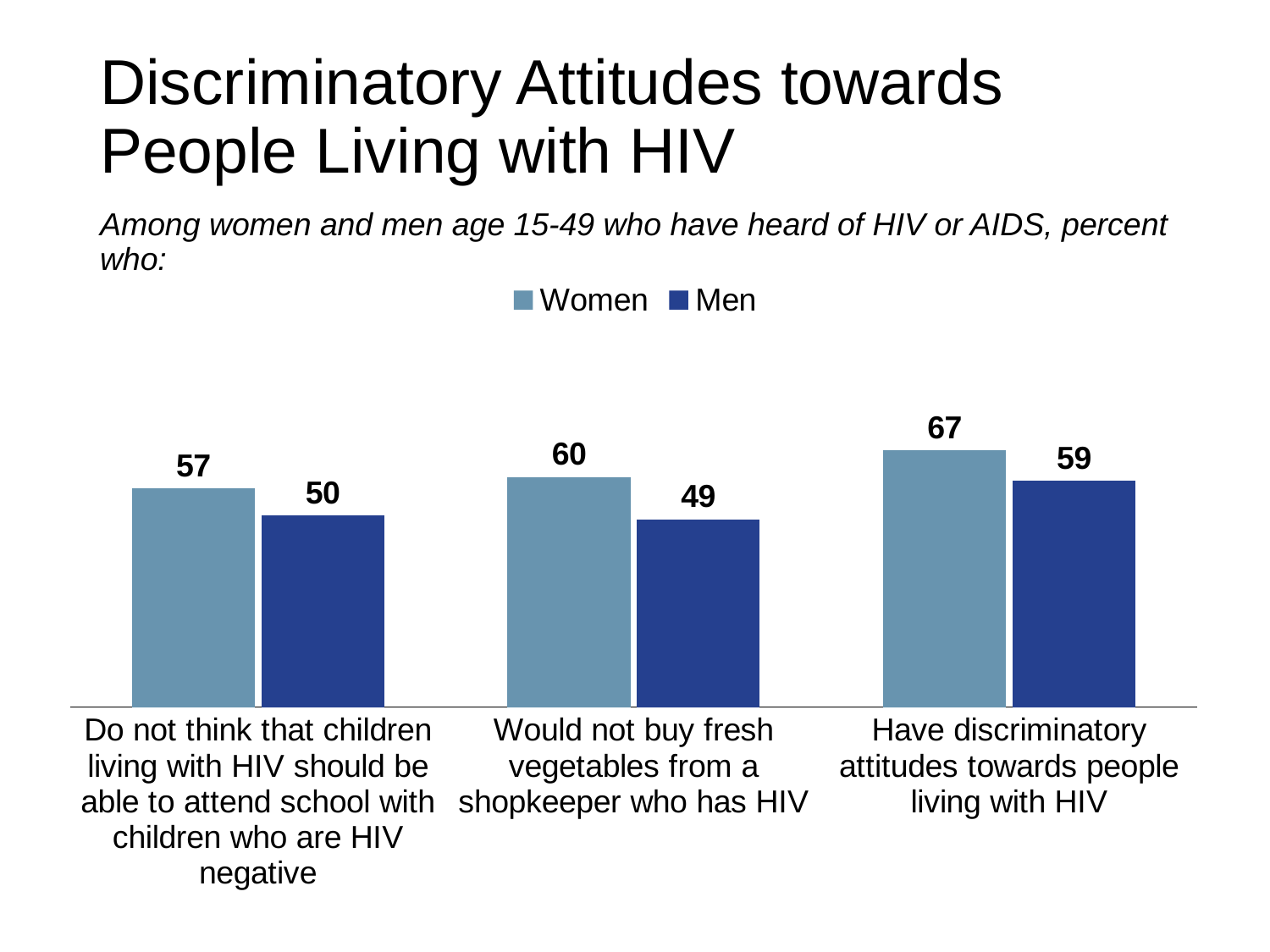

# Discriminatory Attitudes towards People Living with HIV
Among women and men age 15-49 who have heard of HIV or AIDS, percent who:

### Chart

| Category | Women | Men |
|---|---|---|
| Do not think that children living with HIV should be able to attend school with children who are HIV negative | 57.0 | 50.0 |
| Would not buy fresh vegetables from a shopkeeper who has HIV | 60.0 | 49.0 |
| Have discriminatory attitudes towards people living with HIV | 67.0 | 59.0 |